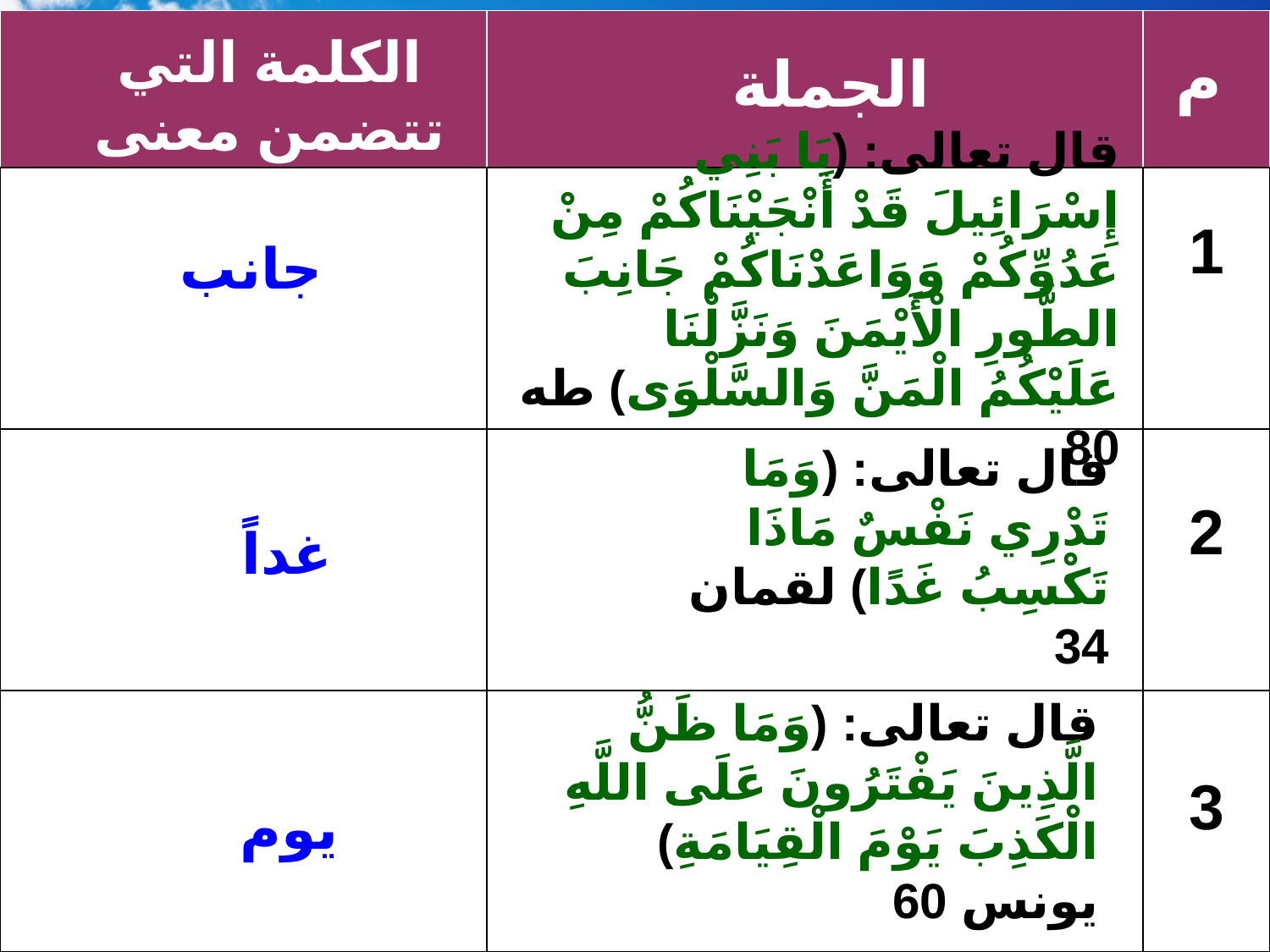

|  |  |  |
| --- | --- | --- |
|  |  |  |
|  |  |  |
|  |  |  |
الكلمة التي تتضمن معنى (في)
م
الجملة
قال تعالى: (يَا بَنِي إِسْرَائِيلَ قَدْ أَنْجَيْنَاكُمْ مِنْ عَدُوِّكُمْ وَوَاعَدْنَاكُمْ جَانِبَ الطُّورِ الْأَيْمَنَ وَنَزَّلْنَا عَلَيْكُمُ الْمَنَّ وَالسَّلْوَى) طه 80
1
جانب
2
قال تعالى: (وَمَا تَدْرِي نَفْسٌ مَاذَا تَكْسِبُ غَدًا) لقمان 34
غداً
قال تعالى: (وَمَا ظَنُّ الَّذِينَ يَفْتَرُونَ عَلَى اللَّهِ الْكَذِبَ يَوْمَ الْقِيَامَةِ) يونس 60
3
يوم